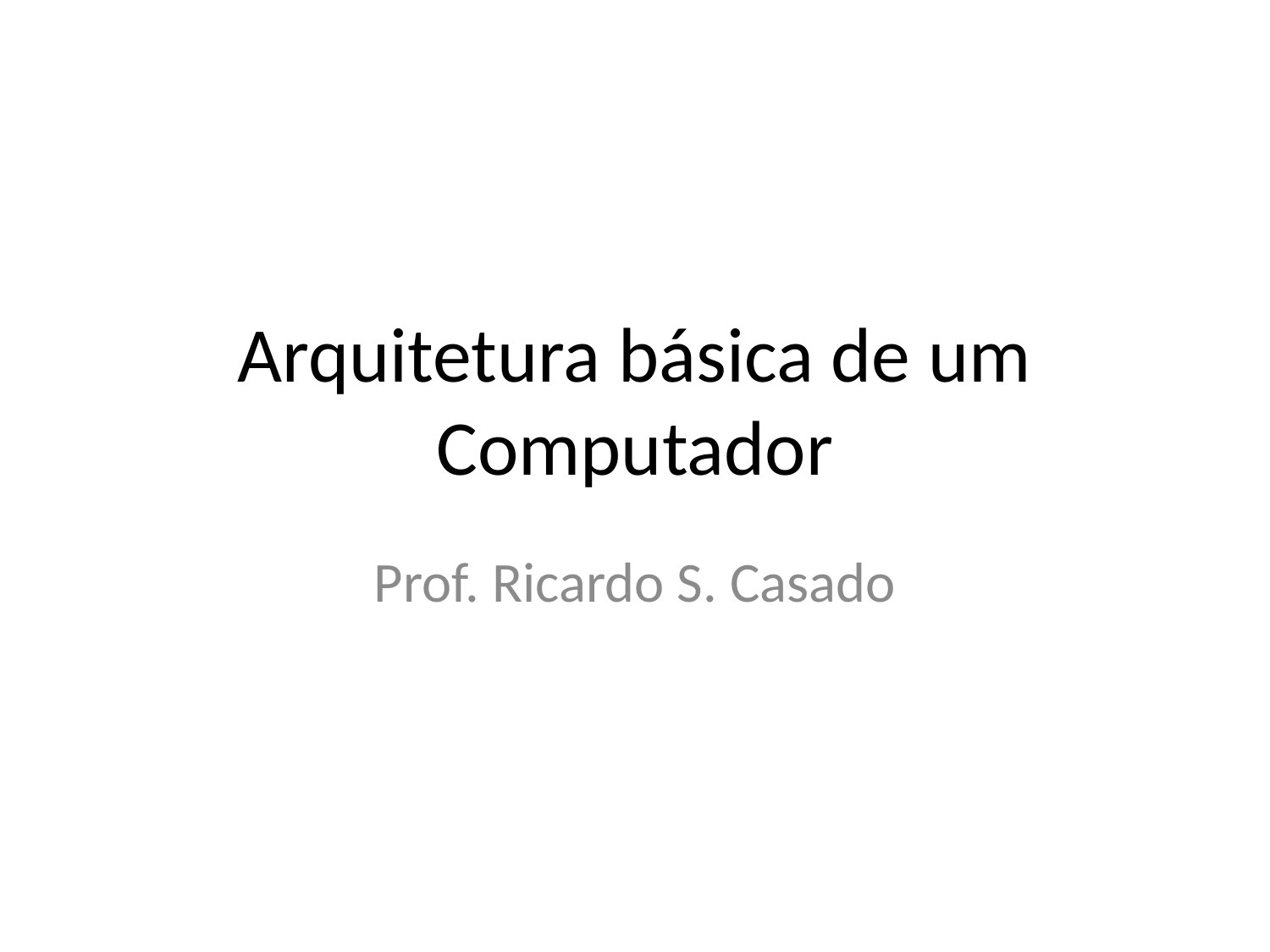

# Arquitetura básica de um Computador
Prof. Ricardo S. Casado